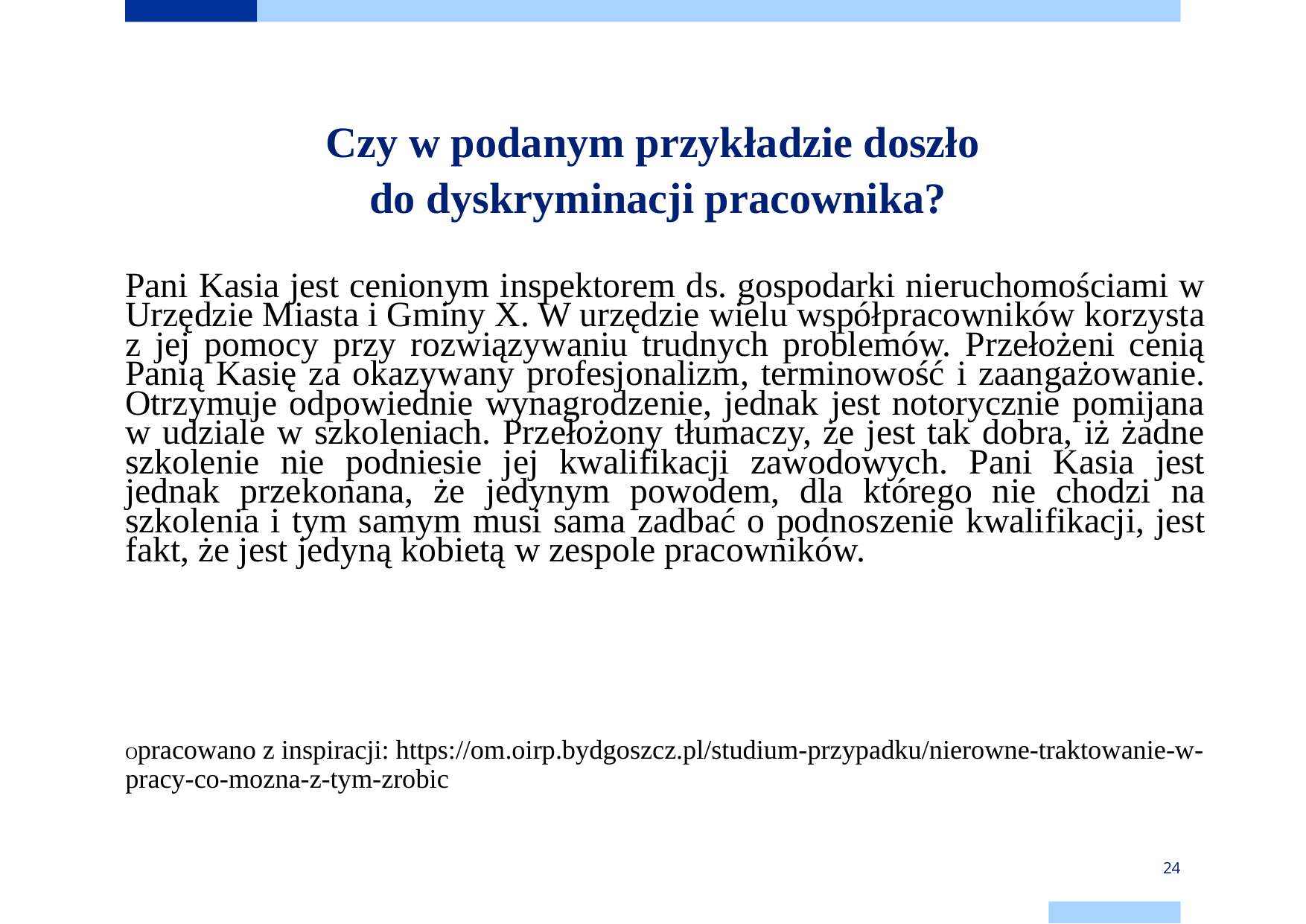

# Czy w podanym przykładzie doszło do dyskryminacji pracownika?

Pani Kasia jest cenionym inspektorem ds. gospodarki nieruchomościami w Urzędzie Miasta i Gminy X. W urzędzie wielu współpracowników korzysta z jej pomocy przy rozwiązywaniu trudnych problemów. Przełożeni cenią Panią Kasię za okazywany profesjonalizm, terminowość i zaangażowanie. Otrzymuje odpowiednie wynagrodzenie, jednak jest notorycznie pomijana w udziale w szkoleniach. Przełożony tłumaczy, że jest tak dobra, iż żadne szkolenie nie podniesie jej kwalifikacji zawodowych. Pani Kasia jest jednak przekonana, że jedynym powodem, dla którego nie chodzi na szkolenia i tym samym musi sama zadbać o podnoszenie kwalifikacji, jest fakt, że jest jedyną kobietą w zespole pracowników.

Opracowano z inspiracji: https://om.oirp.bydgoszcz.pl/studium-przypadku/nierowne-traktowanie-w-pracy-co-mozna-z-tym-zrobic
24